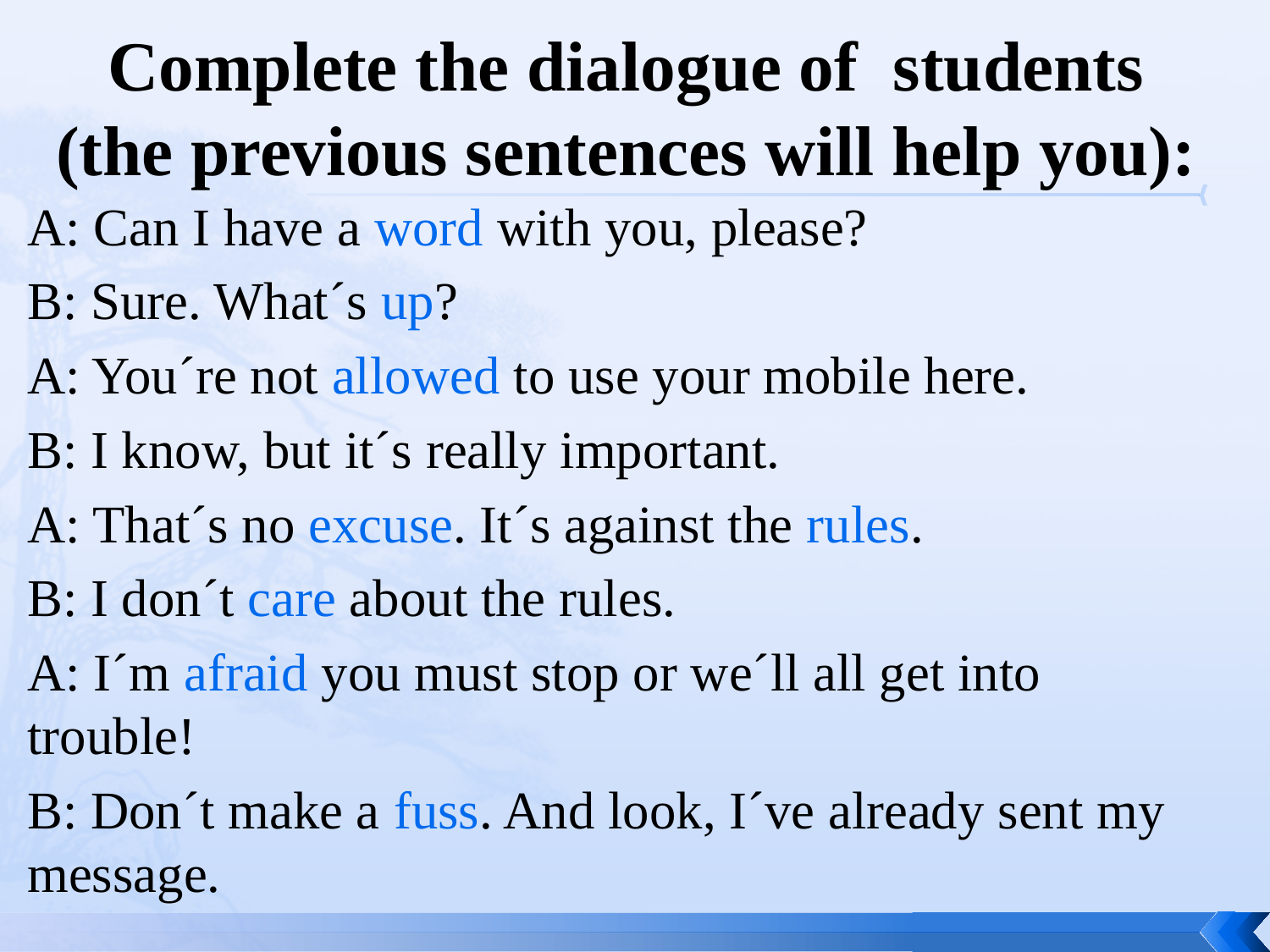

# Complete the dialogue of  students (the previous sentences will help you):
A: Can I have a word with you, please?
B: Sure. What´s up?
A: You´re not allowed to use your mobile here.
B: I know, but it´s really important.
A: That´s no excuse. It´s against the rules.
B: I don´t care about the rules.
A: I´m afraid you must stop or we´ll all get into 	trouble!
B: Don´t make a fuss. And look, I´ve already sent my 	message.